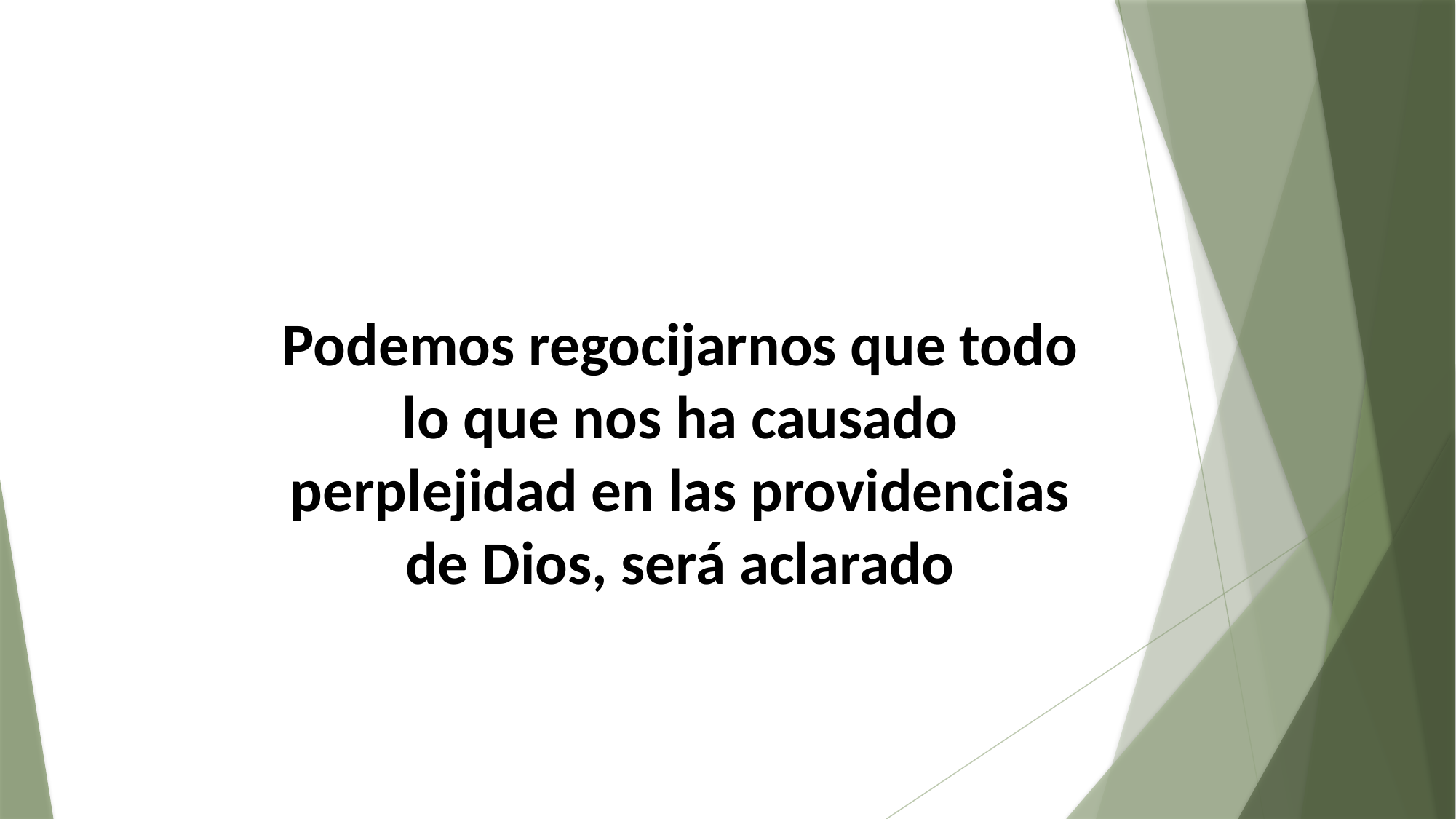

Podemos regocijarnos que todo lo que nos ha causado perplejidad en las providencias de Dios, será aclarado